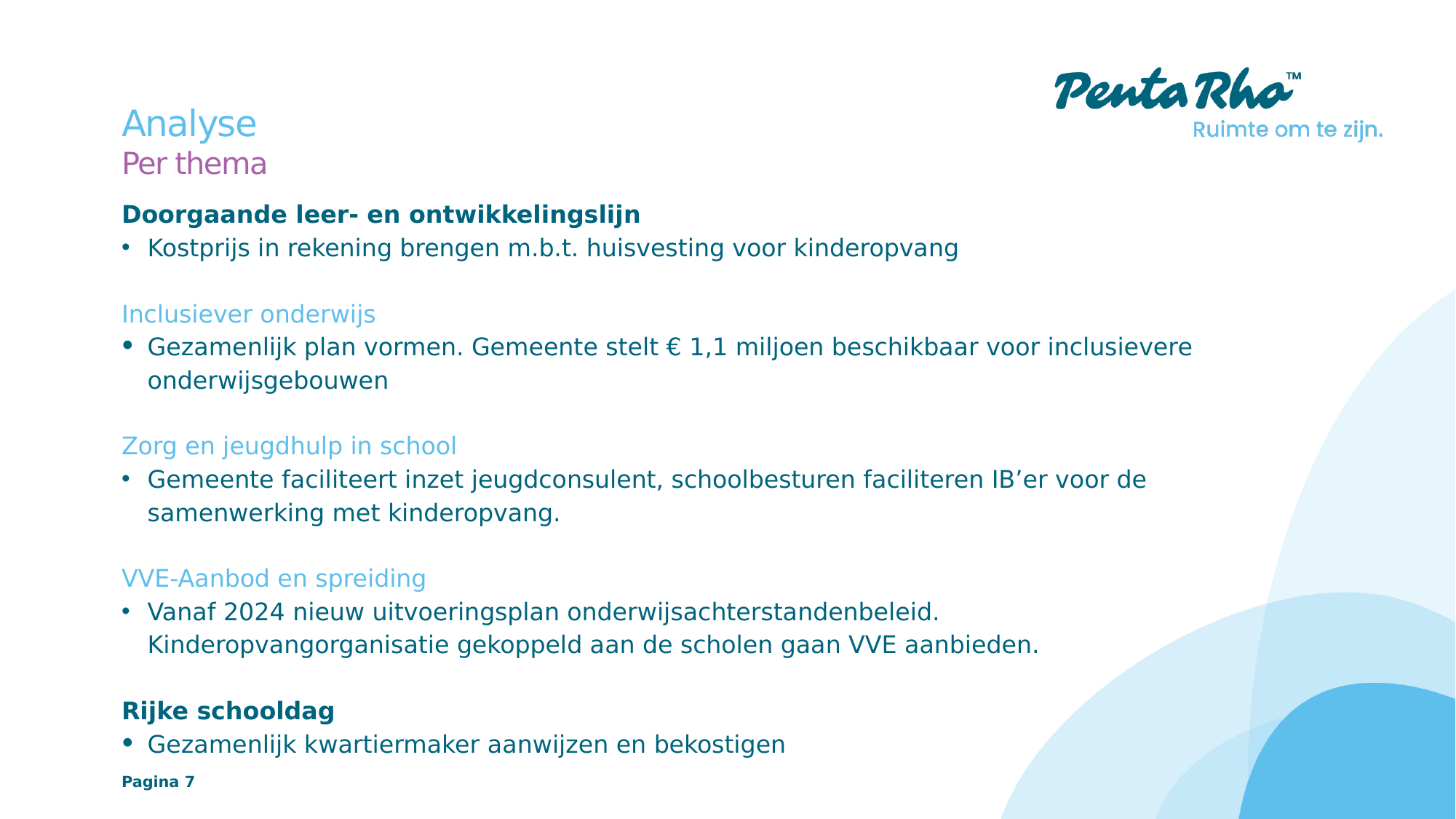

# Analyse Per thema
Doorgaande leer- en ontwikkelingslijn
Kostprijs in rekening brengen m.b.t. huisvesting voor kinderopvang

Inclusiever onderwijs
Gezamenlijk plan vormen. Gemeente stelt € 1,1 miljoen beschikbaar voor inclusievere onderwijsgebouwen

Zorg en jeugdhulp in school
Gemeente faciliteert inzet jeugdconsulent, schoolbesturen faciliteren IB’er voor de samenwerking met kinderopvang.

VVE-Aanbod en spreiding
Vanaf 2024 nieuw uitvoeringsplan onderwijsachterstandenbeleid. Kinderopvangorganisatie gekoppeld aan de scholen gaan VVE aanbieden.

Rijke schooldag
Gezamenlijk kwartiermaker aanwijzen en bekostigen

Pagina 7